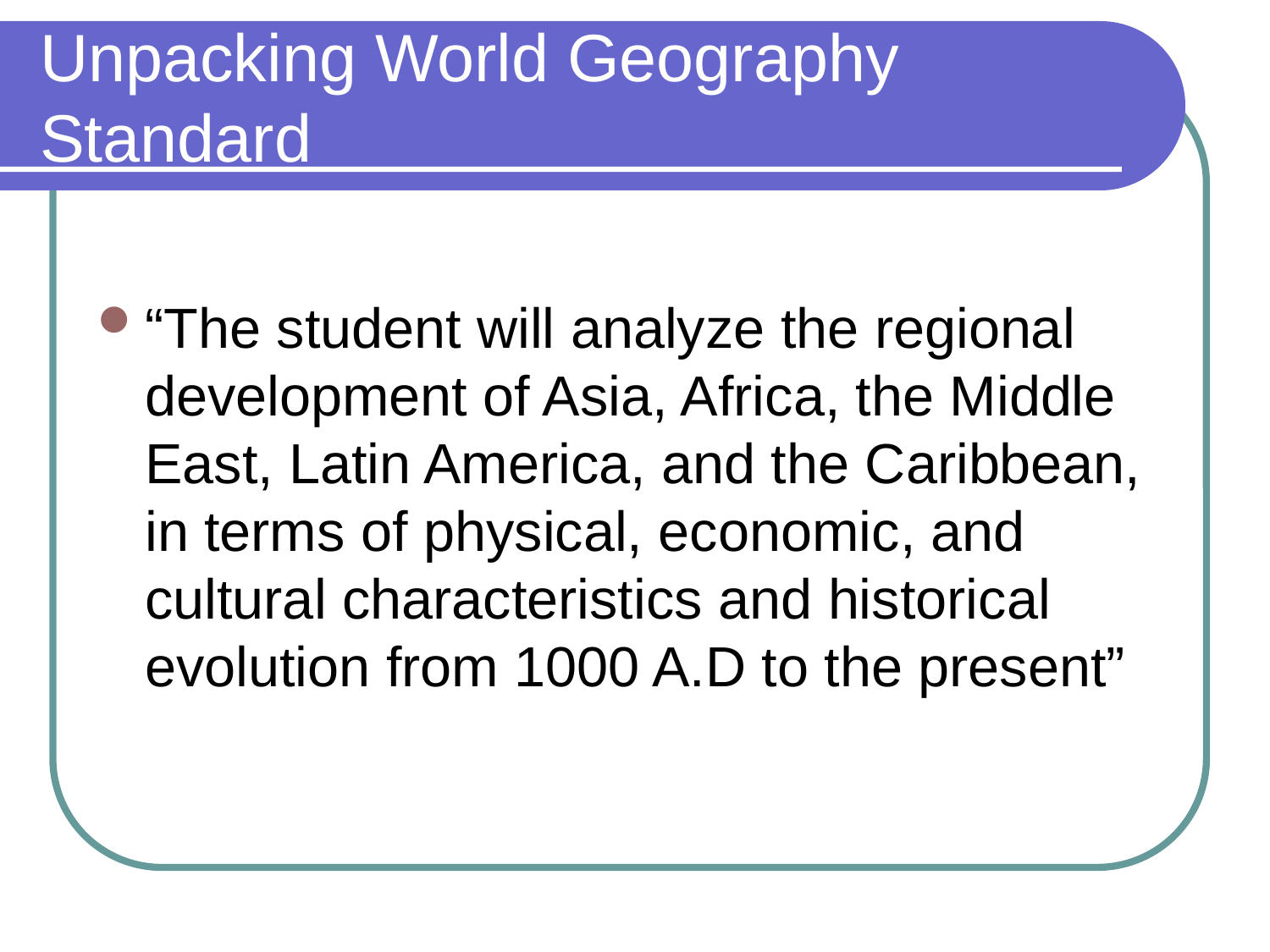

# Unpacking World Geography Standard
“The student will analyze the regional development of Asia, Africa, the Middle East, Latin America, and the Caribbean, in terms of physical, economic, and cultural characteristics and historical evolution from 1000 A.D to the present”